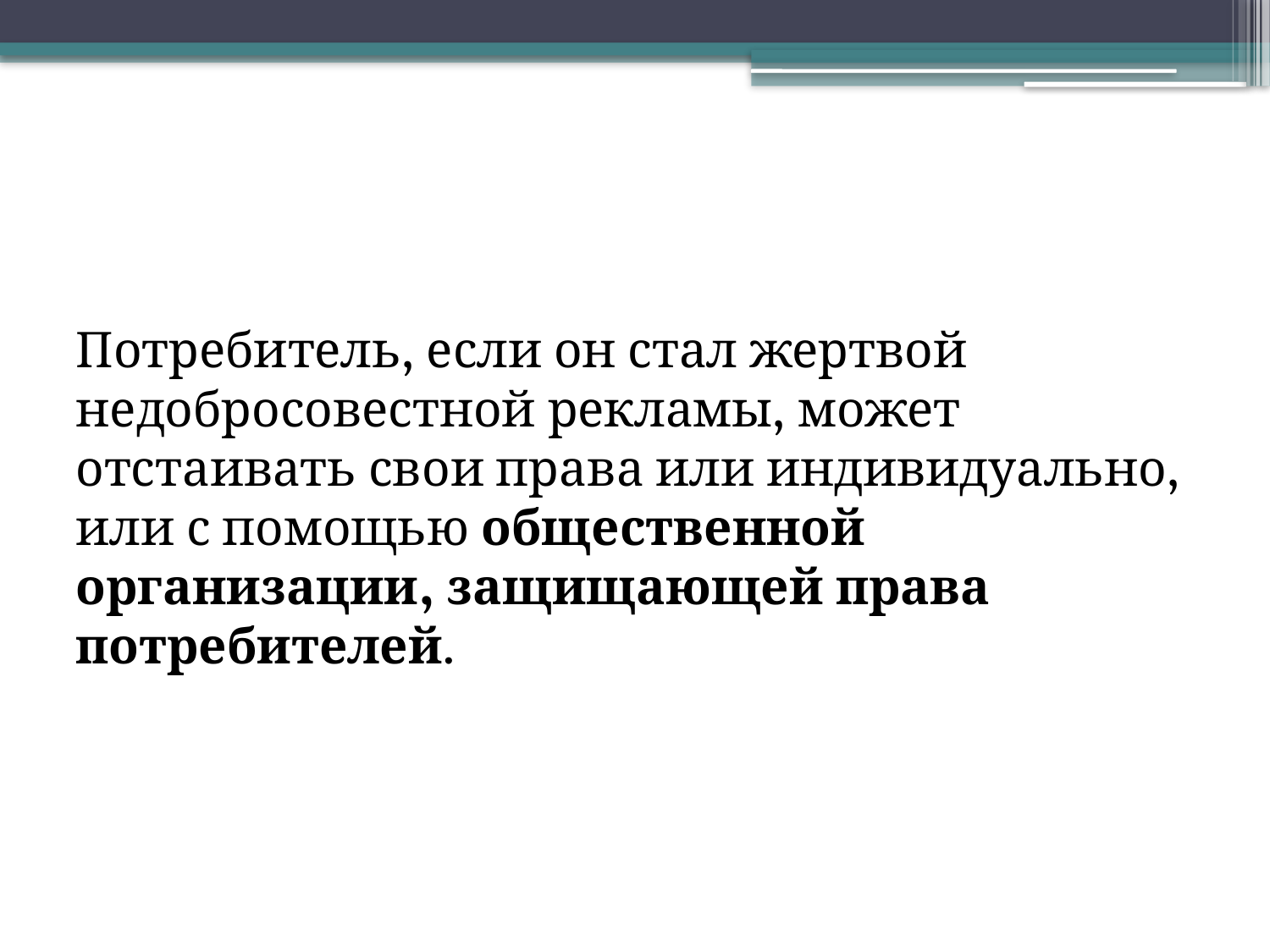

Потребитель, если он стал жертвой недобросовестной рекламы, может отстаивать свои права или индивидуально, или с помощью общественной организации, защищающей права потребителей.